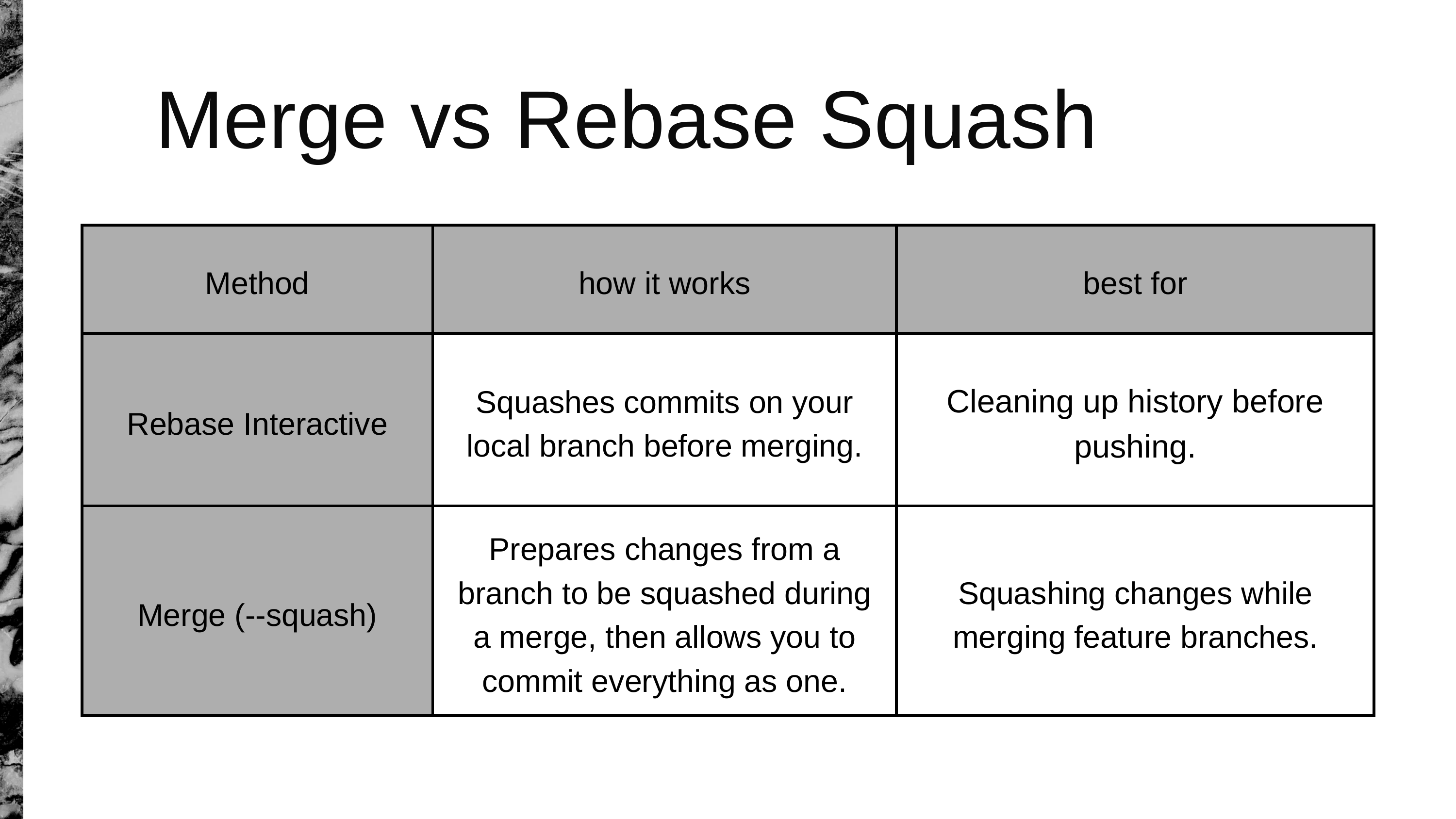

Merge vs Rebase Squash
| Method | how it works | best for |
| --- | --- | --- |
| Rebase Interactive | Squashes commits on your local branch before merging. | Cleaning up history before pushing. |
| Merge (--squash) | Prepares changes from a branch to be squashed during a merge, then allows you to commit everything as one. | Squashing changes while merging feature branches. |